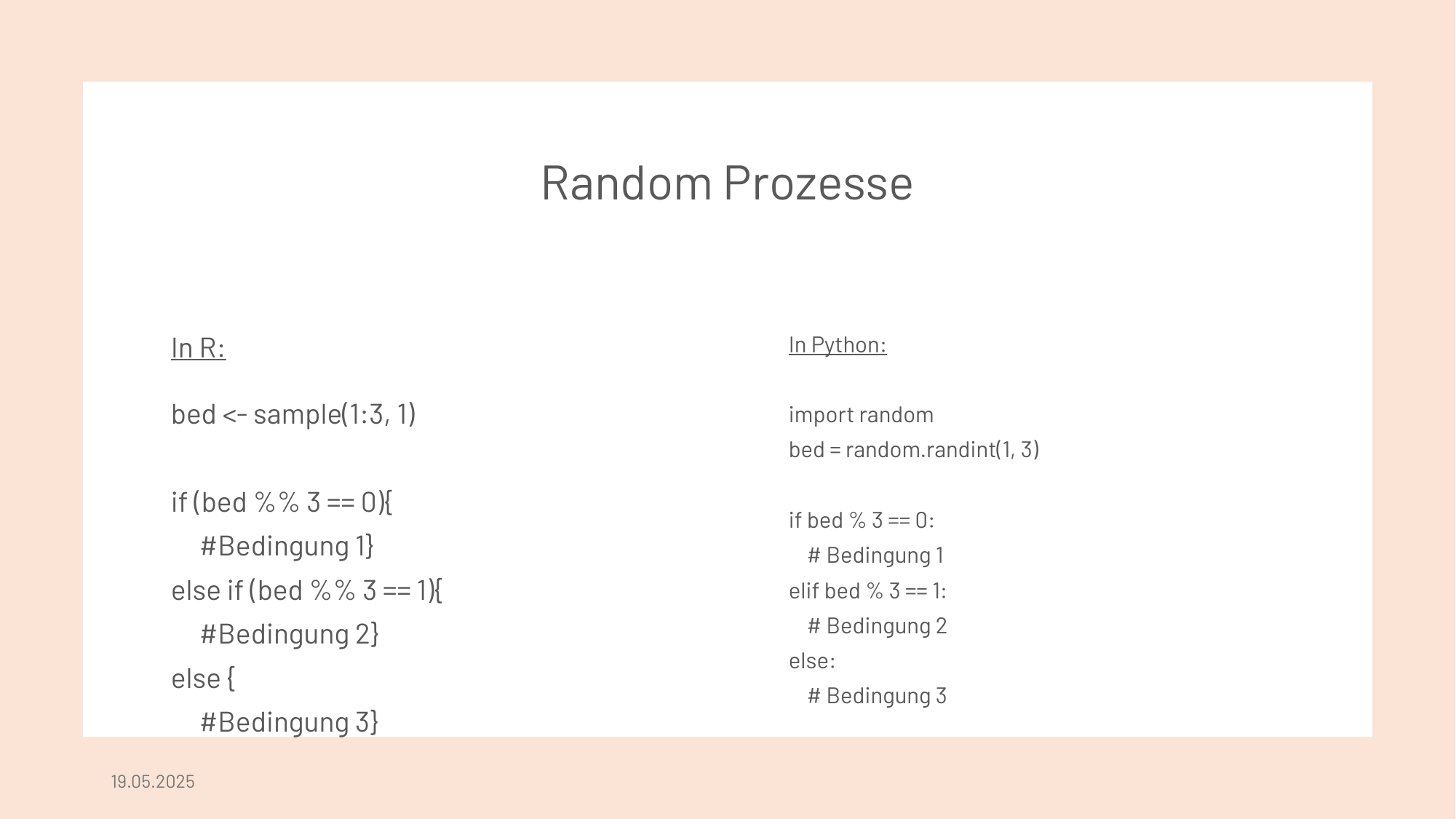

# Random Prozesse
In R:

bed <- sample(1:3, 1)

if (bed %% 3 == 0){
     #Bedingung 1}
else if (bed %% 3 == 1){
     #Bedingung 2}
else {
     #Bedingung 3}

In Python:

import random
bed = random.randint(1, 3)

if bed % 3 == 0:
    # Bedingung 1
elif bed % 3 == 1:
    # Bedingung 2
else:
    # Bedingung 3

19.05.2025
Finn Schröder - Allgemeine 2
6